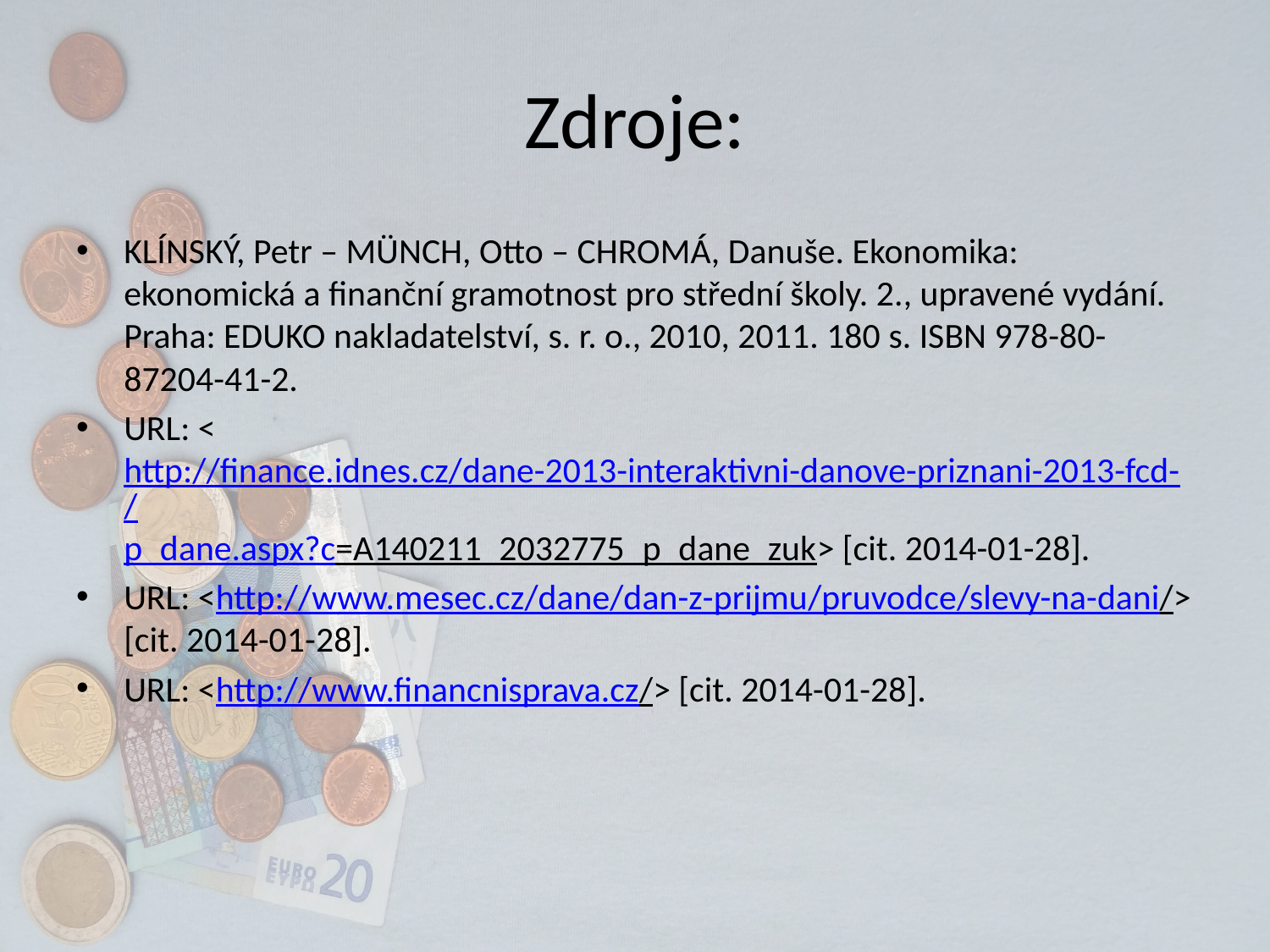

# Zdroje:
KLÍNSKÝ, Petr – MÜNCH, Otto – CHROMÁ, Danuše. Ekonomika: ekonomická a finanční gramotnost pro střední školy. 2., upravené vydání. Praha: EDUKO nakladatelství, s. r. o., 2010, 2011. 180 s. ISBN 978-80-87204-41-2.
URL: <http://finance.idnes.cz/dane-2013-interaktivni-danove-priznani-2013-fcd-/p_dane.aspx?c=A140211_2032775_p_dane_zuk> [cit. 2014-01-28].
URL: <http://www.mesec.cz/dane/dan-z-prijmu/pruvodce/slevy-na-dani/> [cit. 2014-01-28].
URL: <http://www.financnisprava.cz/> [cit. 2014-01-28].